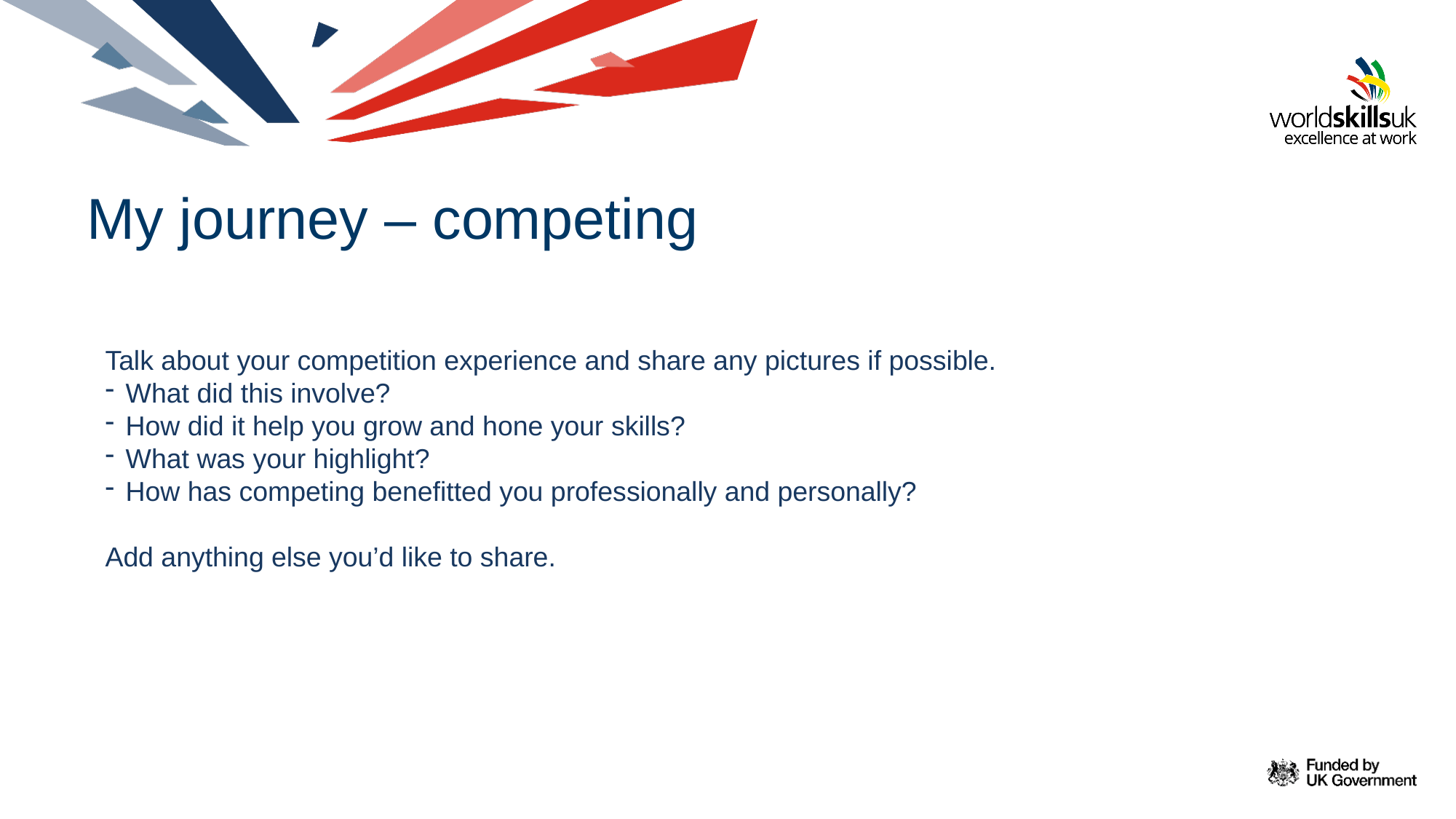

# My journey – competing
Talk about your competition experience and share any pictures if possible.
What did this involve?
How did it help you grow and hone your skills?
What was your highlight?
How has competing benefitted you professionally and personally?

Add anything else you’d like to share.